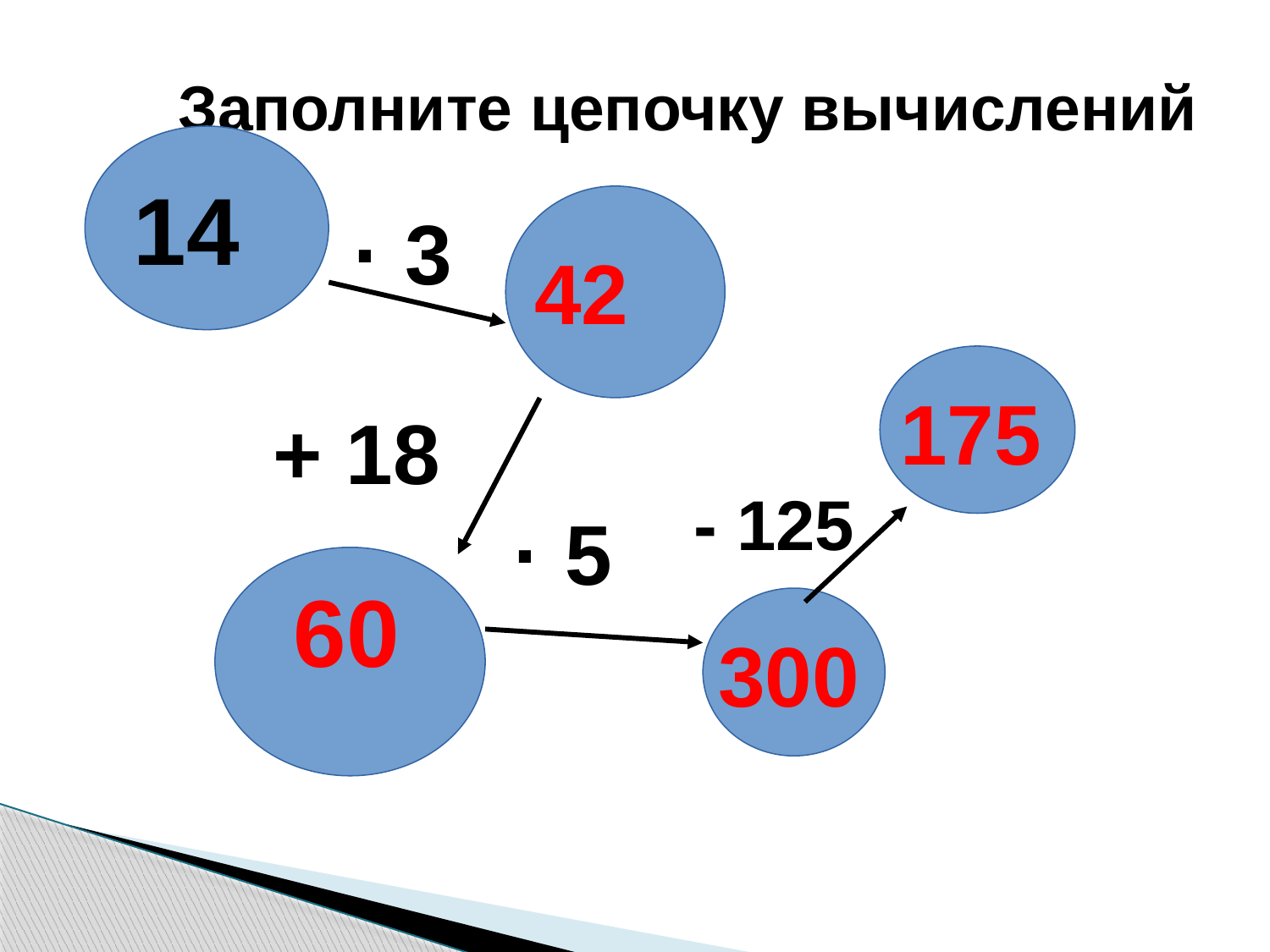

Заполните цепочку вычислений

14

· 3
42

175
+ 18

- 125
· 5

60

300